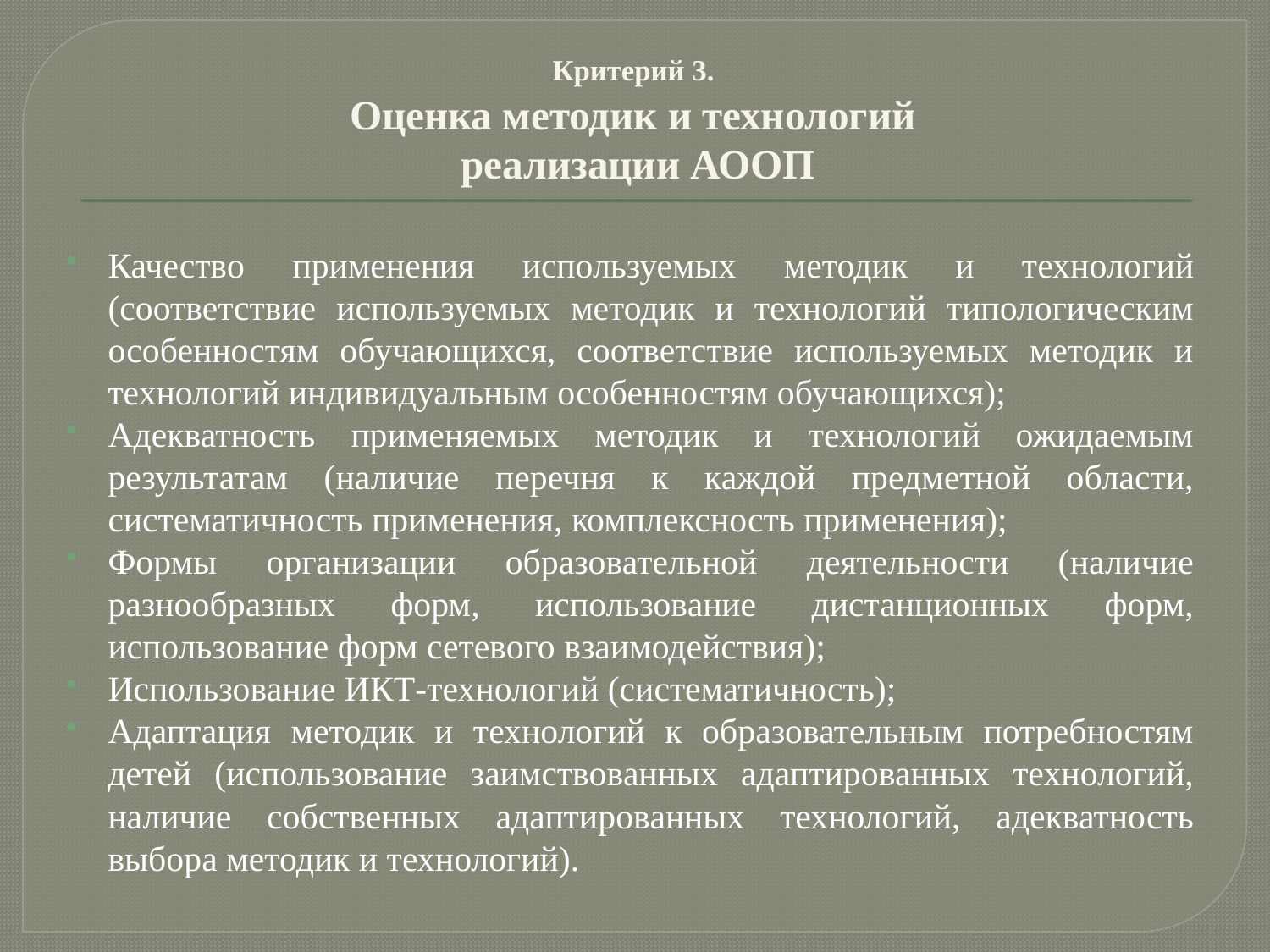

# Критерий 3. Оценка методик и технологий реализации АООП
Качество применения используемых методик и технологий (соответствие используемых методик и технологий типологическим особенностям обучающихся, соответствие используемых методик и технологий индивидуальным особенностям обучающихся);
Адекватность применяемых методик и технологий ожидаемым результатам (наличие перечня к каждой предметной области, систематичность применения, комплексность применения);
Формы организации образовательной деятельности (наличие разнообразных форм, использование дистанционных форм, использование форм сетевого взаимодействия);
Использование ИКТ-технологий (систематичность);
Адаптация методик и технологий к образовательным потребностям детей (использование заимствованных адаптированных технологий, наличие собственных адаптированных технологий, адекватность выбора методик и технологий).